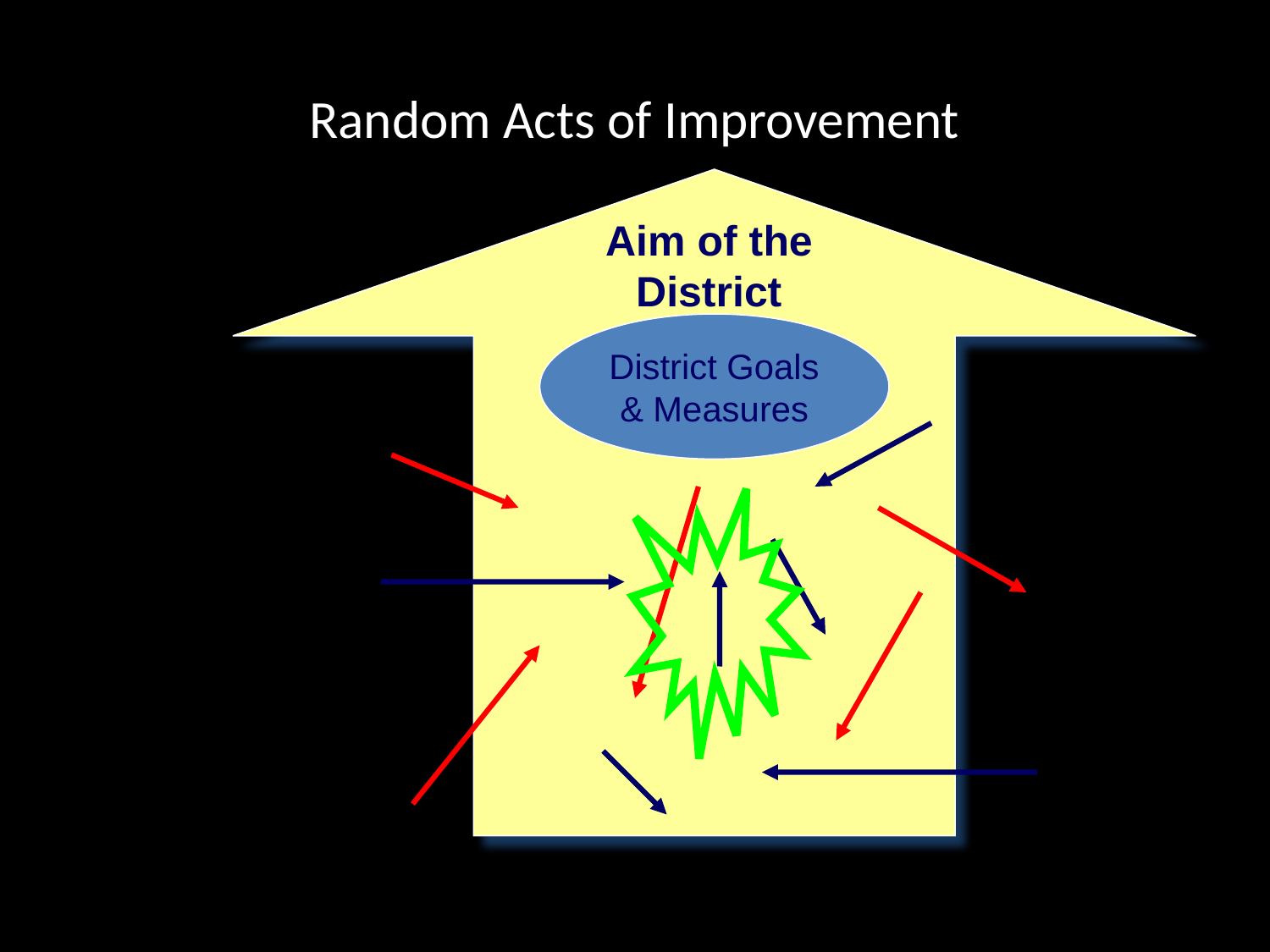

# Random Acts of Improvement

Aim of the
District
District Goals
& Measures